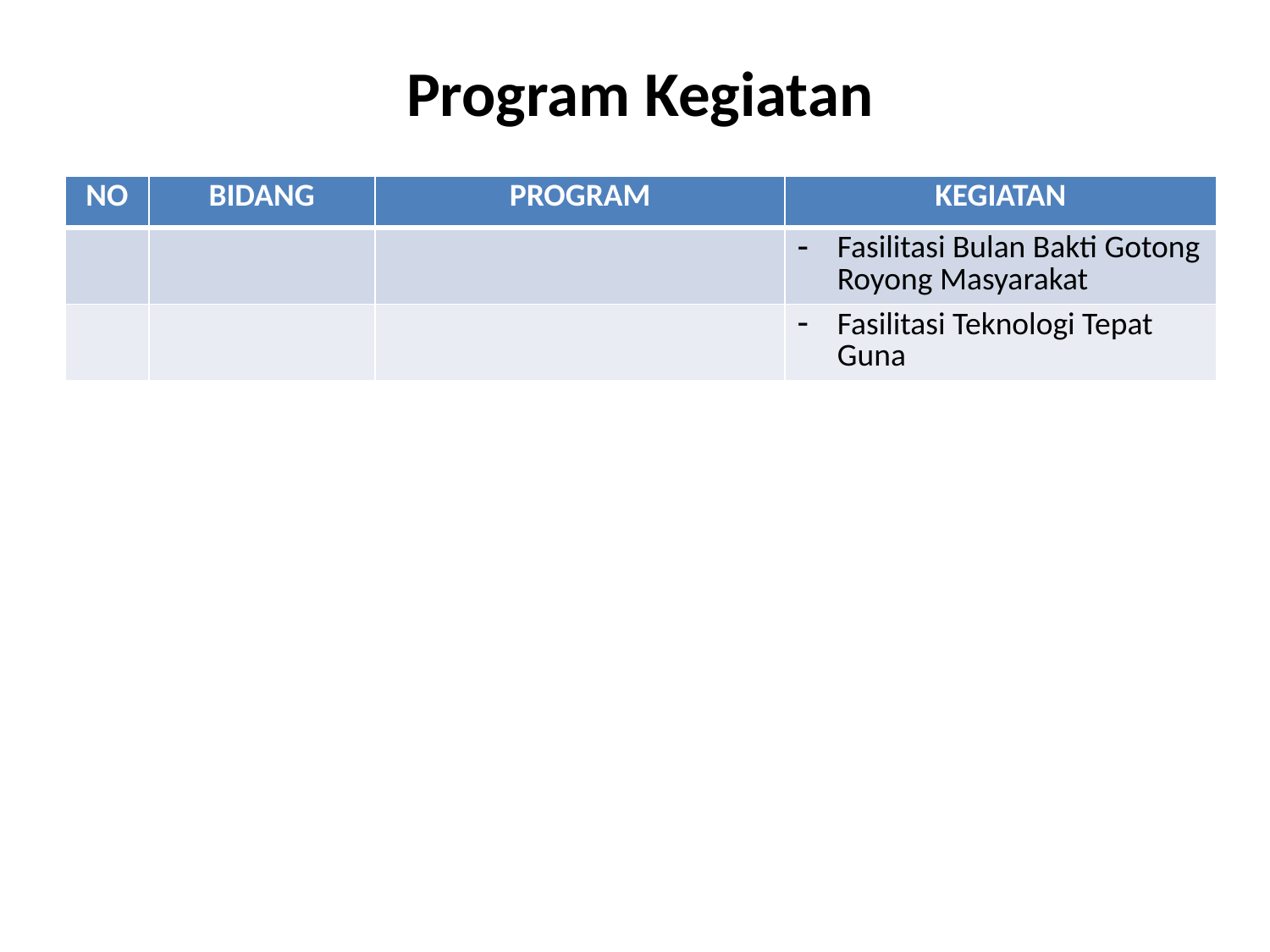

# Program Kegiatan
| NO | BIDANG | PROGRAM | KEGIATAN |
| --- | --- | --- | --- |
|  |  |  | Fasilitasi Bulan Bakti Gotong Royong Masyarakat |
|  |  |  | Fasilitasi Teknologi Tepat Guna |